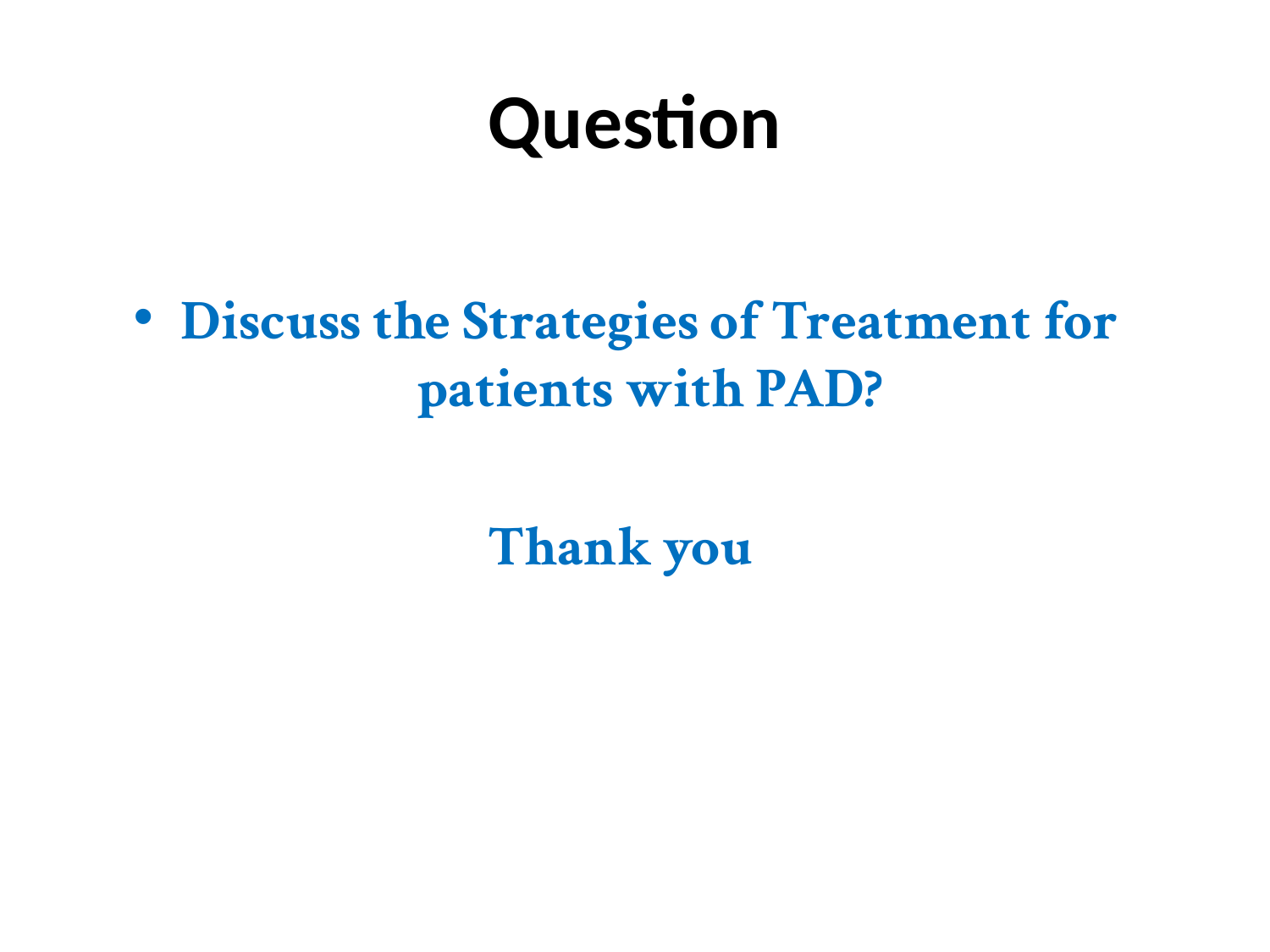

# Question
Discuss the Strategies of Treatment for patients with PAD?

Thank you